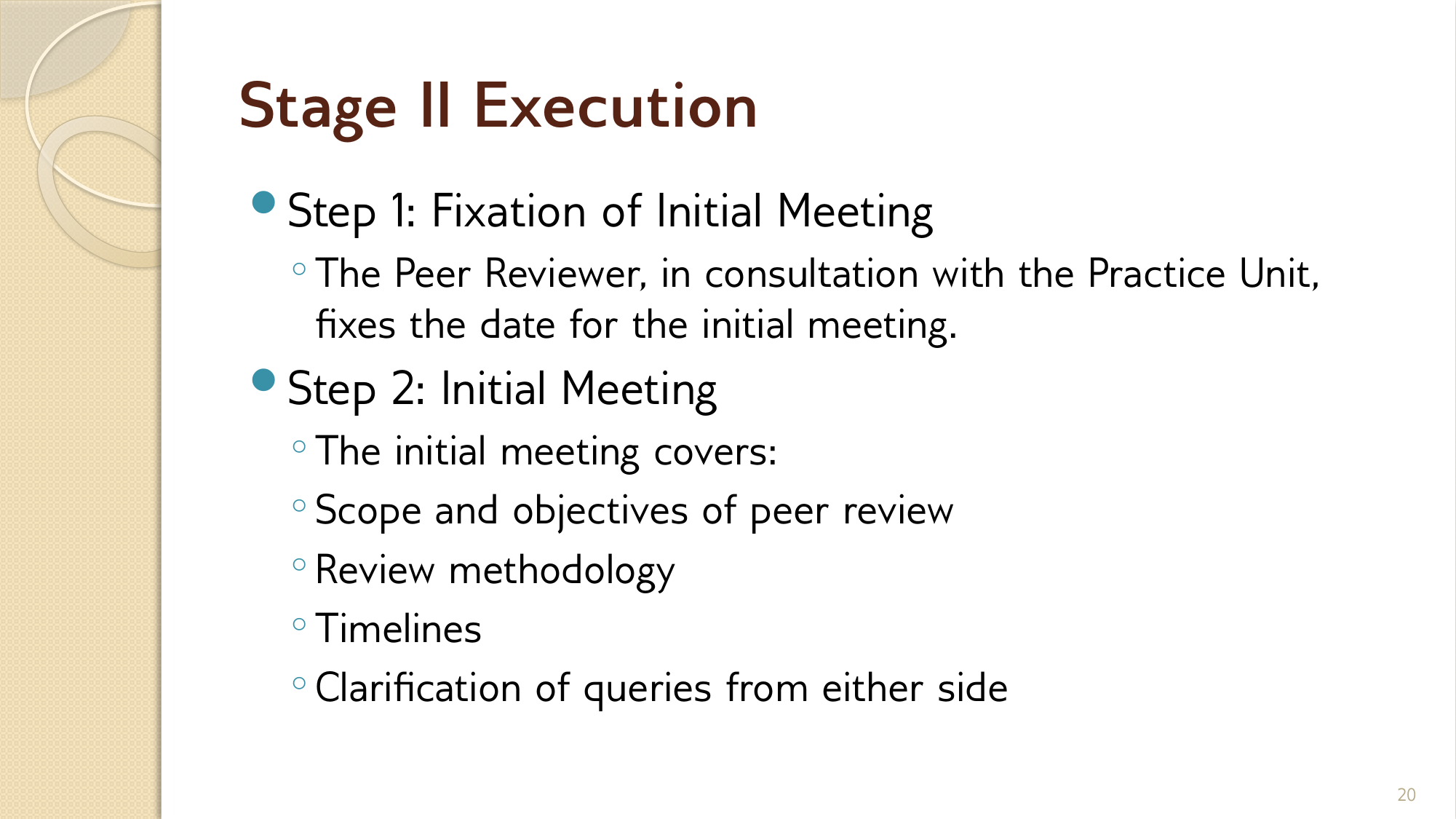

# Stage II Execution
Step 1: Fixation of Initial Meeting
The Peer Reviewer, in consultation with the Practice Unit, fixes the date for the initial meeting.
Step 2: Initial Meeting
The initial meeting covers:
Scope and objectives of peer review
Review methodology
Timelines
Clarification of queries from either side

20